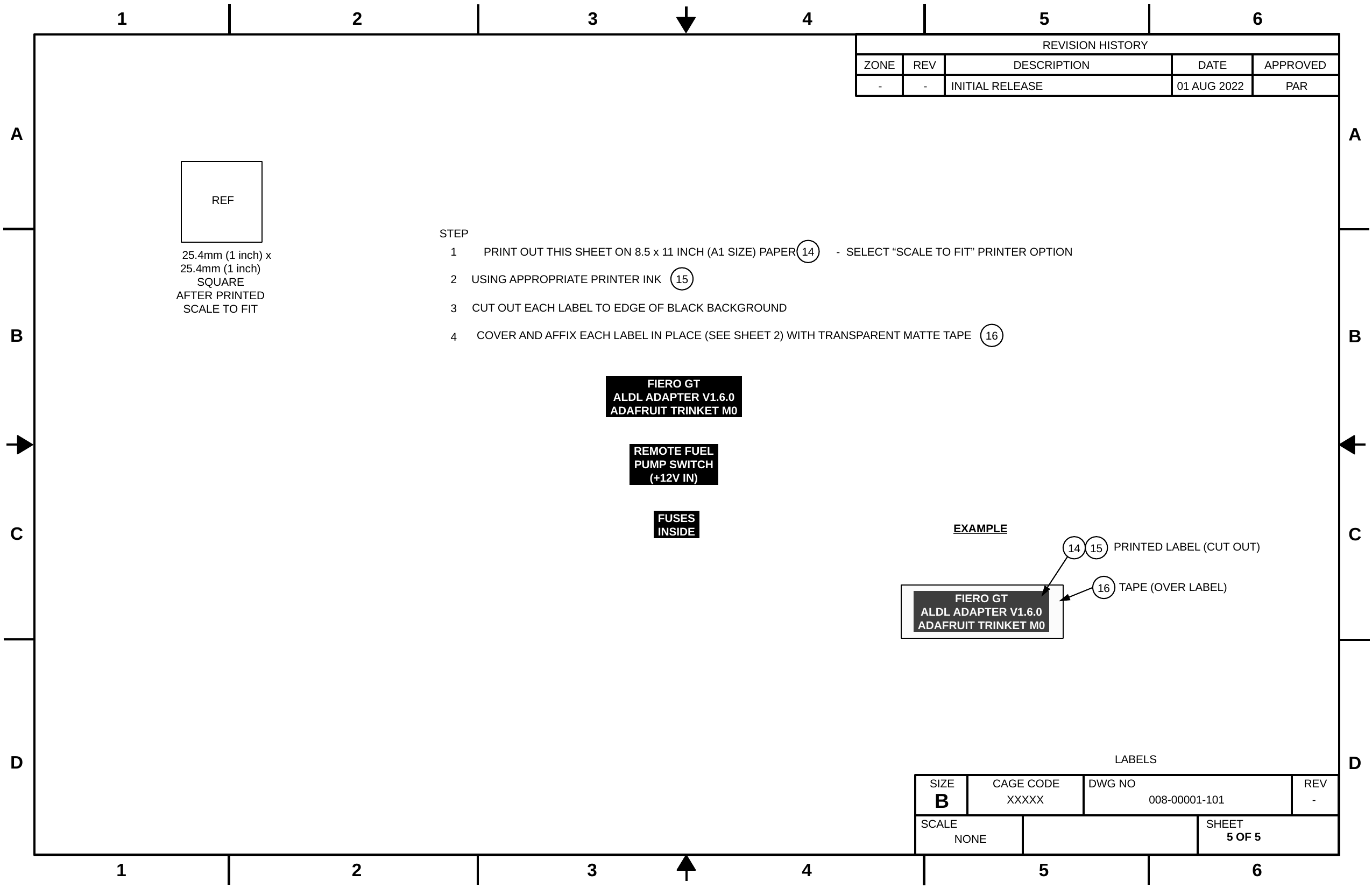

-
-
INITIAL RELEASE
01 AUG 2022
PAR

REF
STEP
14
PRINT OUT THIS SHEET ON 8.5 x 11 INCH (A1 SIZE) PAPER             -  SELECT “SCALE TO FIT” PRINTER OPTION
1
    25.4mm (1 inch) x
25.4mm (1 inch)
SQUARE
AFTER PRINTED
SCALE TO FIT
15
USING APPROPRIATE PRINTER INK

2
CUT OUT EACH LABEL TO EDGE OF BLACK BACKGROUND

3
COVER AND AFFIX EACH LABEL IN PLACE (SEE SHEET 2) WITH TRANSPARENT MATTE TAPE
16
4
FIERO GT
ALDL ADAPTER V1.6.0
ADAFRUIT TRINKET M0
REMOTE FUEL
PUMP SWITCH
(+12V IN)
FUSES
INSIDE
EXAMPLE
PRINTED LABEL (CUT OUT)
14
15
TAPE (OVER LABEL)
16

FIERO GT
ALDL ADAPTER V1.6.0
ADAFRUIT TRINKET M0
LABELS
XXXXX
008-00001-101
-
NONE